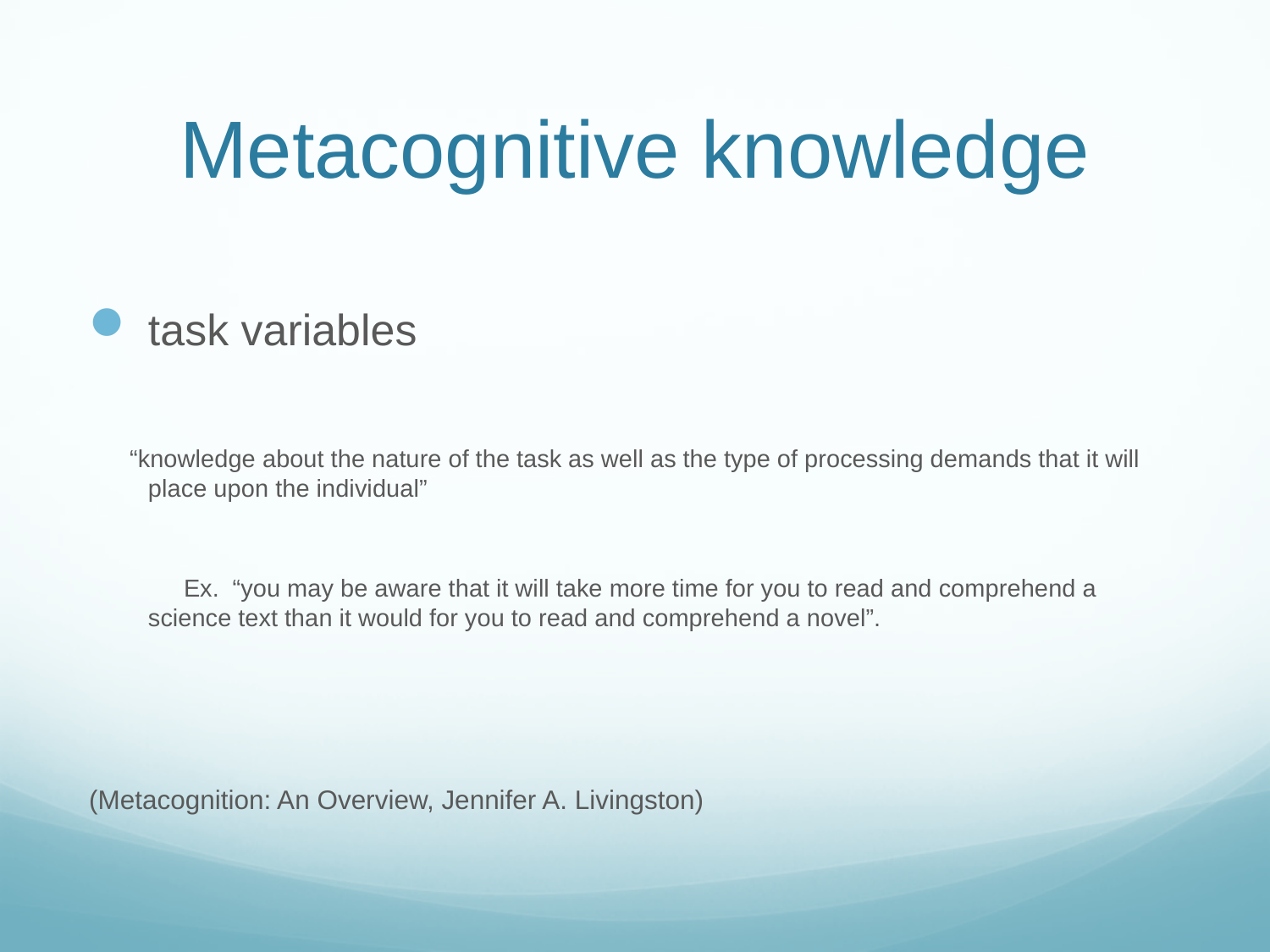

# Metacognitive knowledge

task variables

      “knowledge about the nature of the task as well as the type of processing demands that it will place upon the individual”

              Ex.  “you may be aware that it will take more time for you to read and comprehend a science text than it would for you to read and comprehend a novel”.

(Metacognition: An Overview, Jennifer A. Livingston)